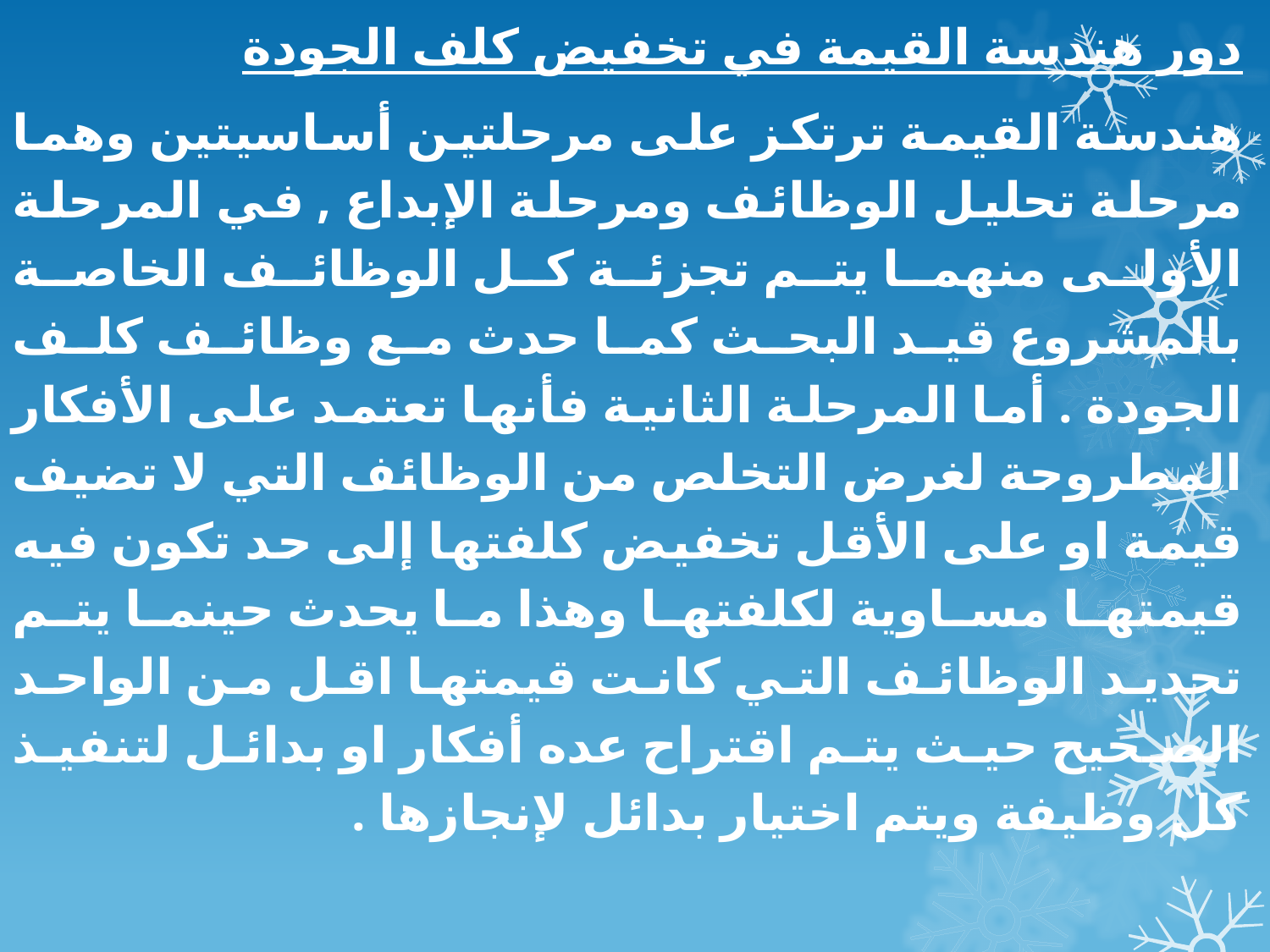

دور هندسة القيمة في تخفيض كلف الجودة
هندسة القيمة ترتكز على مرحلتين أساسيتين وهما مرحلة تحليل الوظائف ومرحلة الإبداع , في المرحلة الأولى منهما يتم تجزئة كل الوظائف الخاصة بالمشروع قيد البحث كما حدث مع وظائف كلف الجودة . أما المرحلة الثانية فأنها تعتمد على الأفكار المطروحة لغرض التخلص من الوظائف التي لا تضيف قيمة او على الأقل تخفيض كلفتها إلى حد تكون فيه قيمتها مساوية لكلفتها وهذا ما يحدث حينما يتم تحديد الوظائف التي كانت قيمتها اقل من الواحد الصحيح حيث يتم اقتراح عده أفكار او بدائل لتنفيذ كل وظيفة ويتم اختيار بدائل لإنجازها .